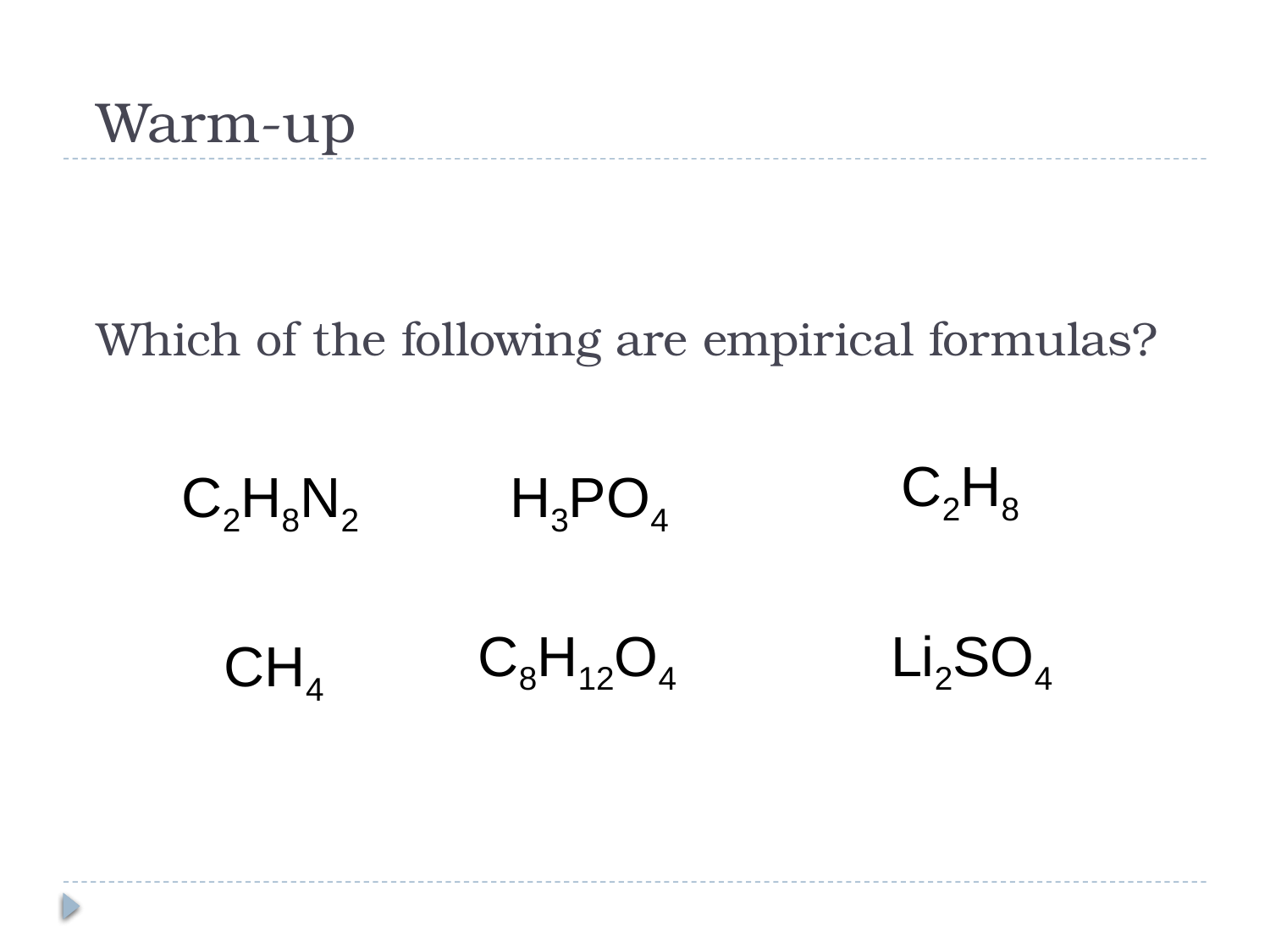

Warm-up
# Which of the following are empirical formulas?
C2H8
C2H8N2
H3PO4
C8H12O4
Li2SO4
CH4